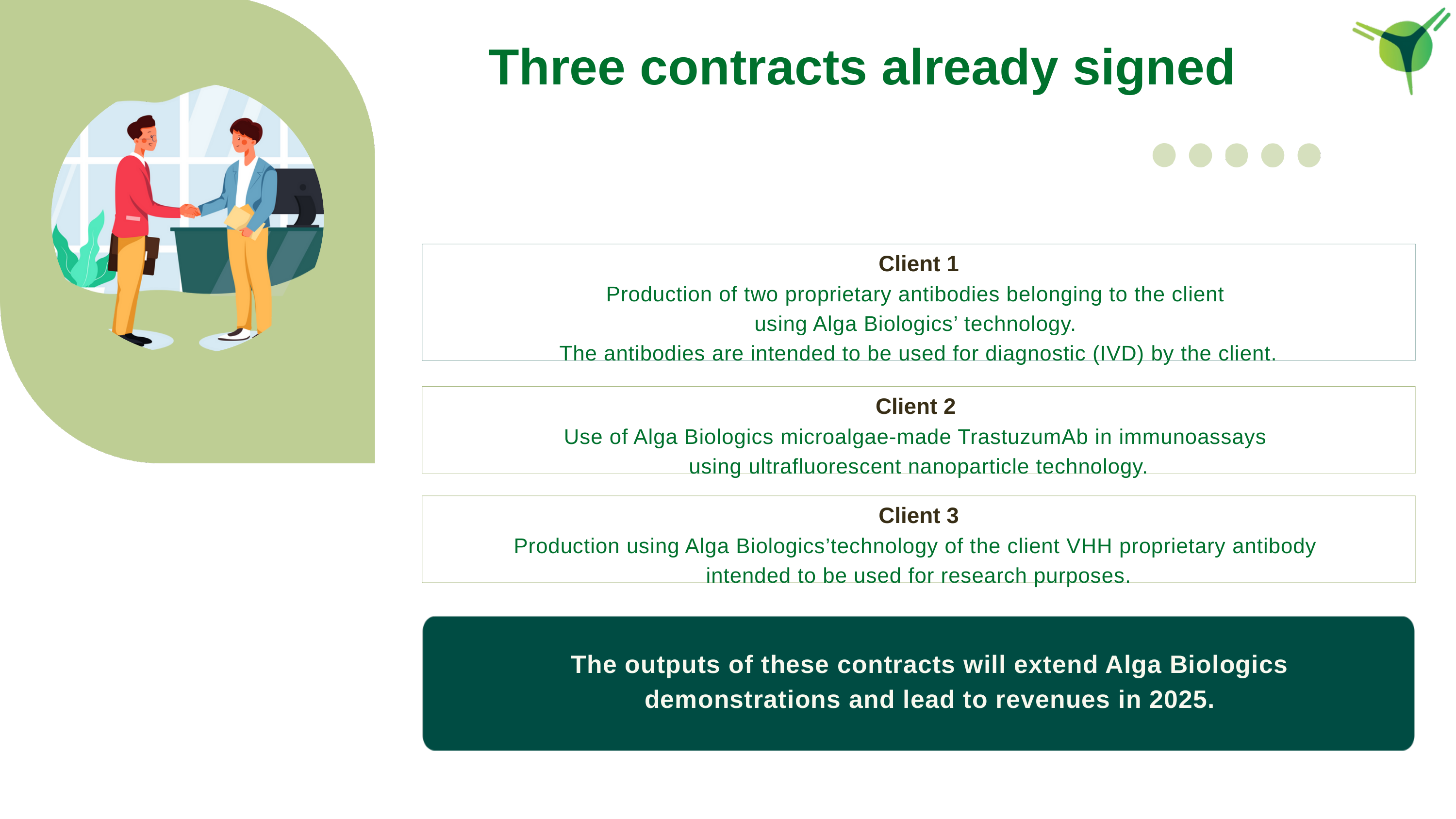

Three contracts already signed

Client 1
Production of two proprietary antibodies belonging to the client
using Alga Biologics’ technology.
The antibodies are intended to be used for diagnostic (IVD) by the client.

Client 2
Use of Alga Biologics microalgae-made TrastuzumAb in immunoassays
using ultrafluorescent nanoparticle technology.

Client 3
Production using Alga Biologics’technology of the client VHH proprietary antibody
intended to be used for research purposes.

The outputs of these contracts will extend Alga Biologics demonstrations and lead to revenues in 2025.